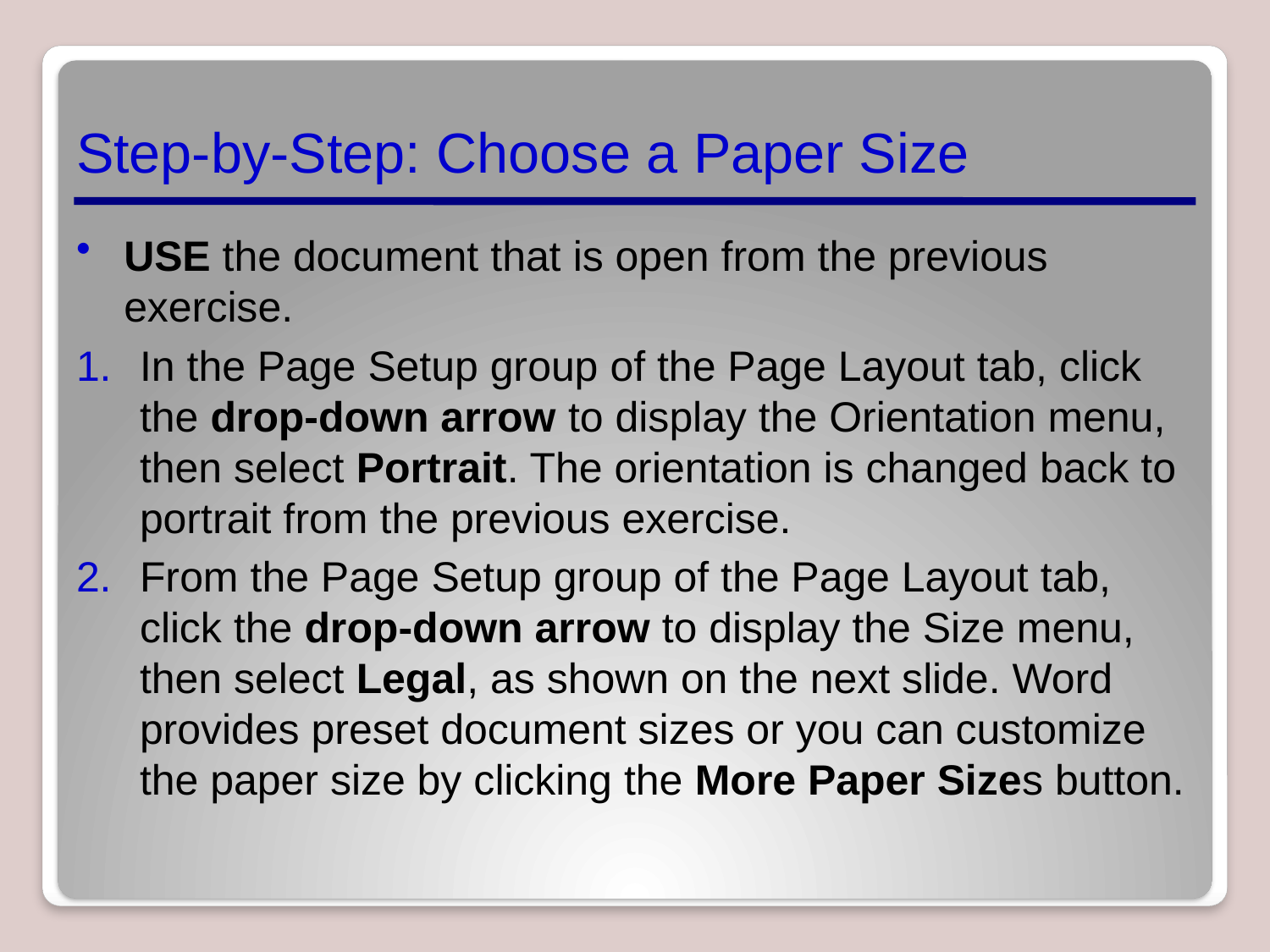

# Step-by-Step: Choose a Paper Size
USE the document that is open from the previous exercise.
In the Page Setup group of the Page Layout tab, click the drop-down arrow to display the Orientation menu, then select Portrait. The orientation is changed back to portrait from the previous exercise.
From the Page Setup group of the Page Layout tab, click the drop-down arrow to display the Size menu, then select Legal, as shown on the next slide. Word provides preset document sizes or you can customize the paper size by clicking the More Paper Sizes button.